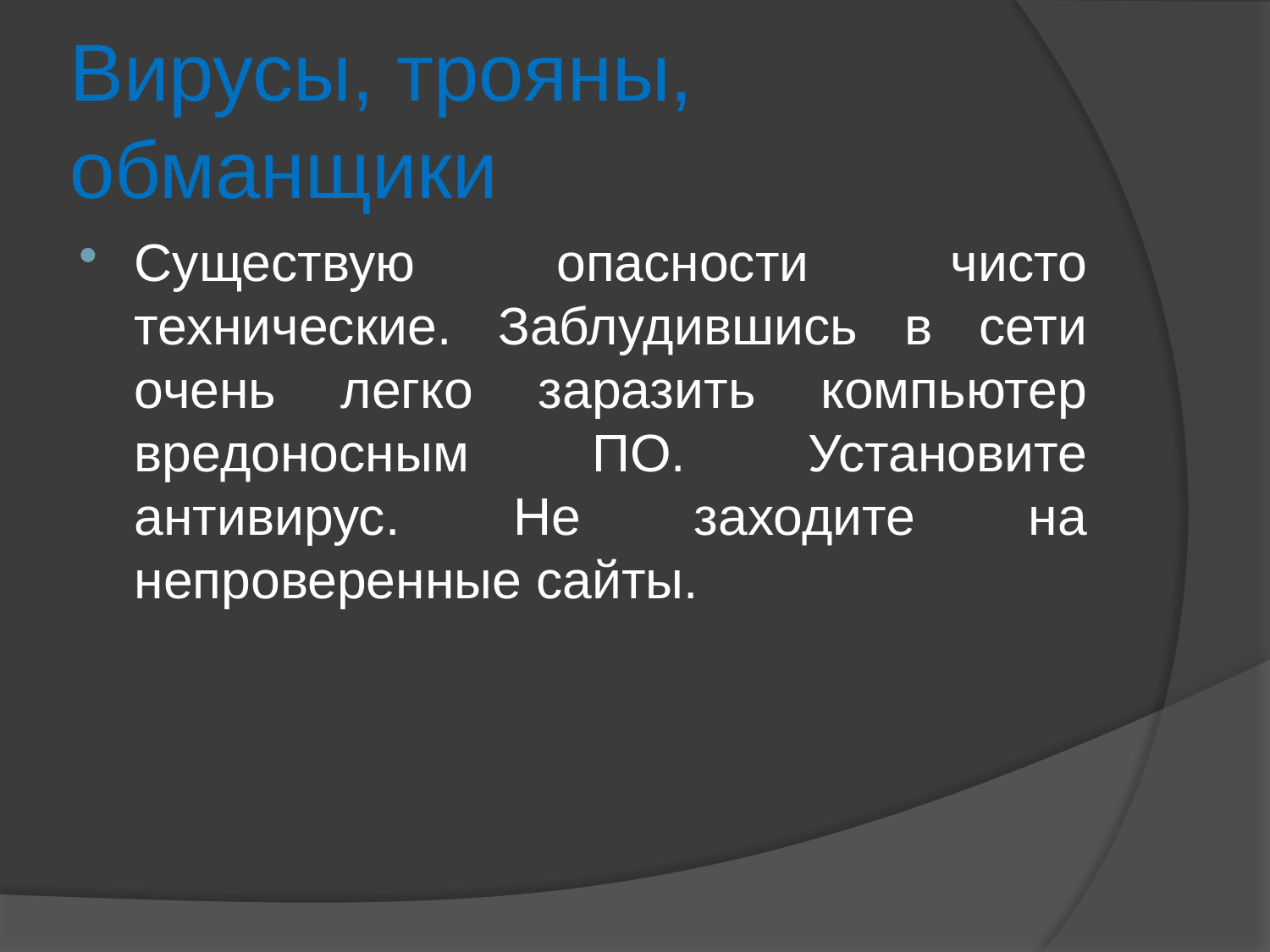

# Вирусы, трояны, обманщики
Существую опасности чисто технические. Заблудившись в сети очень легко заразить компьютер вредоносным ПО. Установите антивирус. Не заходите на непроверенные сайты.